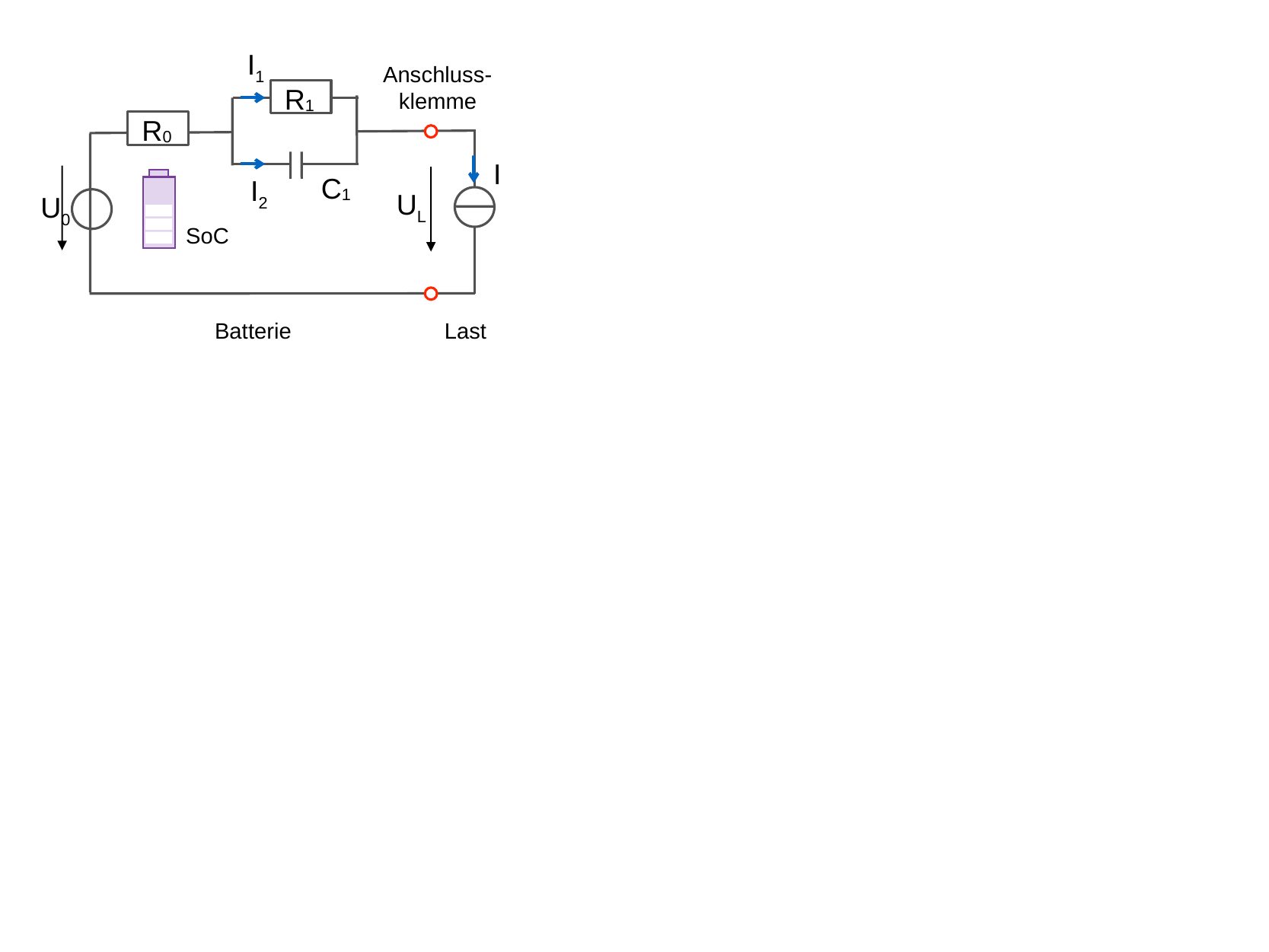

I1
R1

C1
I2
Anschluss-klemme
R0

I

SoC
UL
U0

Batterie
Last